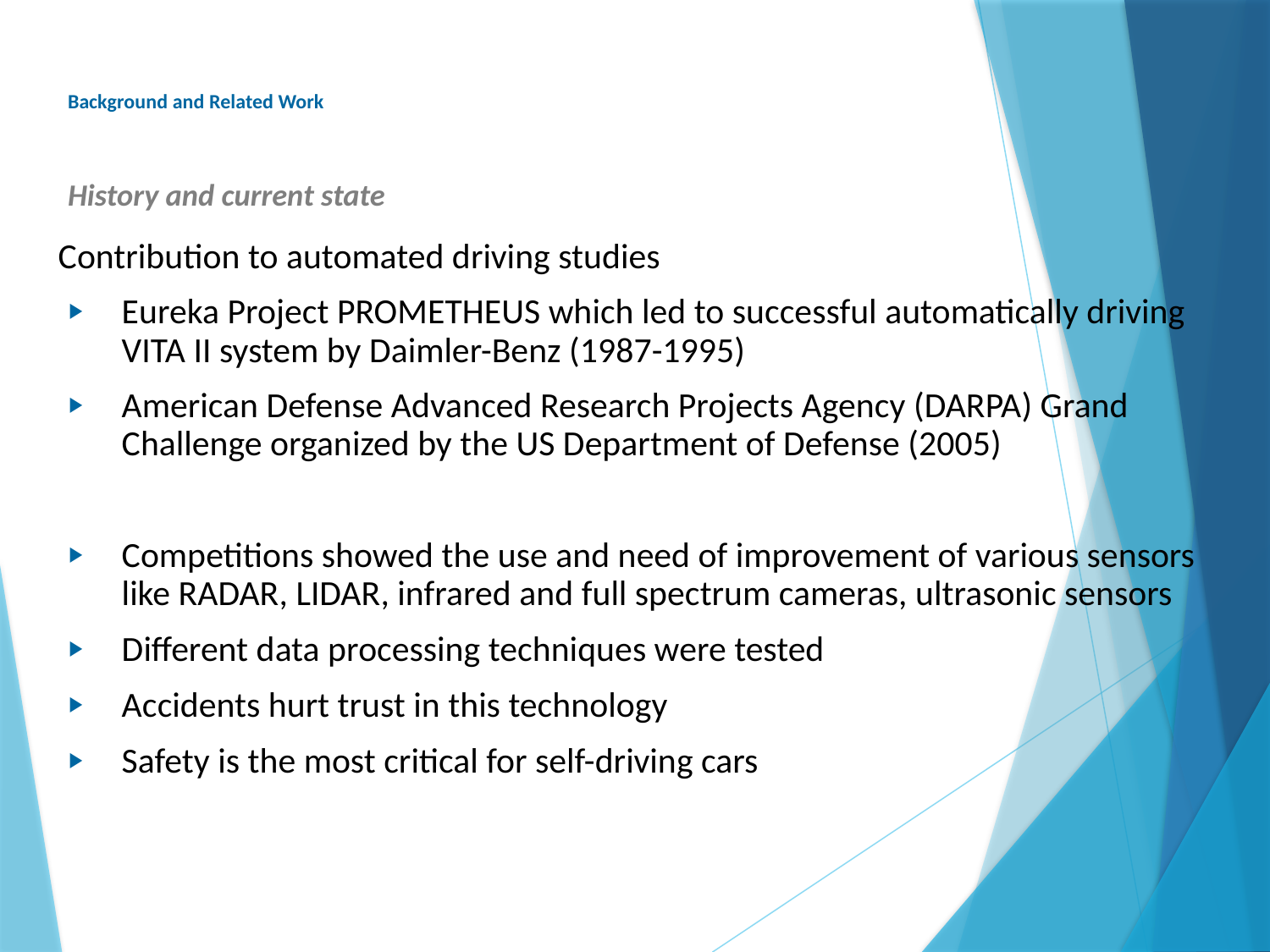

# Background and Related Work
History and current state

Contribution to automated driving studies
Eureka Project PROMETHEUS which led to successful automatically driving VITA II system by Daimler-Benz (1987-1995)
American Defense Advanced Research Projects Agency (DARPA) Grand Challenge organized by the US Department of Defense (2005)

Competitions showed the use and need of improvement of various sensors like RADAR, LIDAR, infrared and full spectrum cameras, ultrasonic sensors
Different data processing techniques were tested
Accidents hurt trust in this technology
Safety is the most critical for self-driving cars